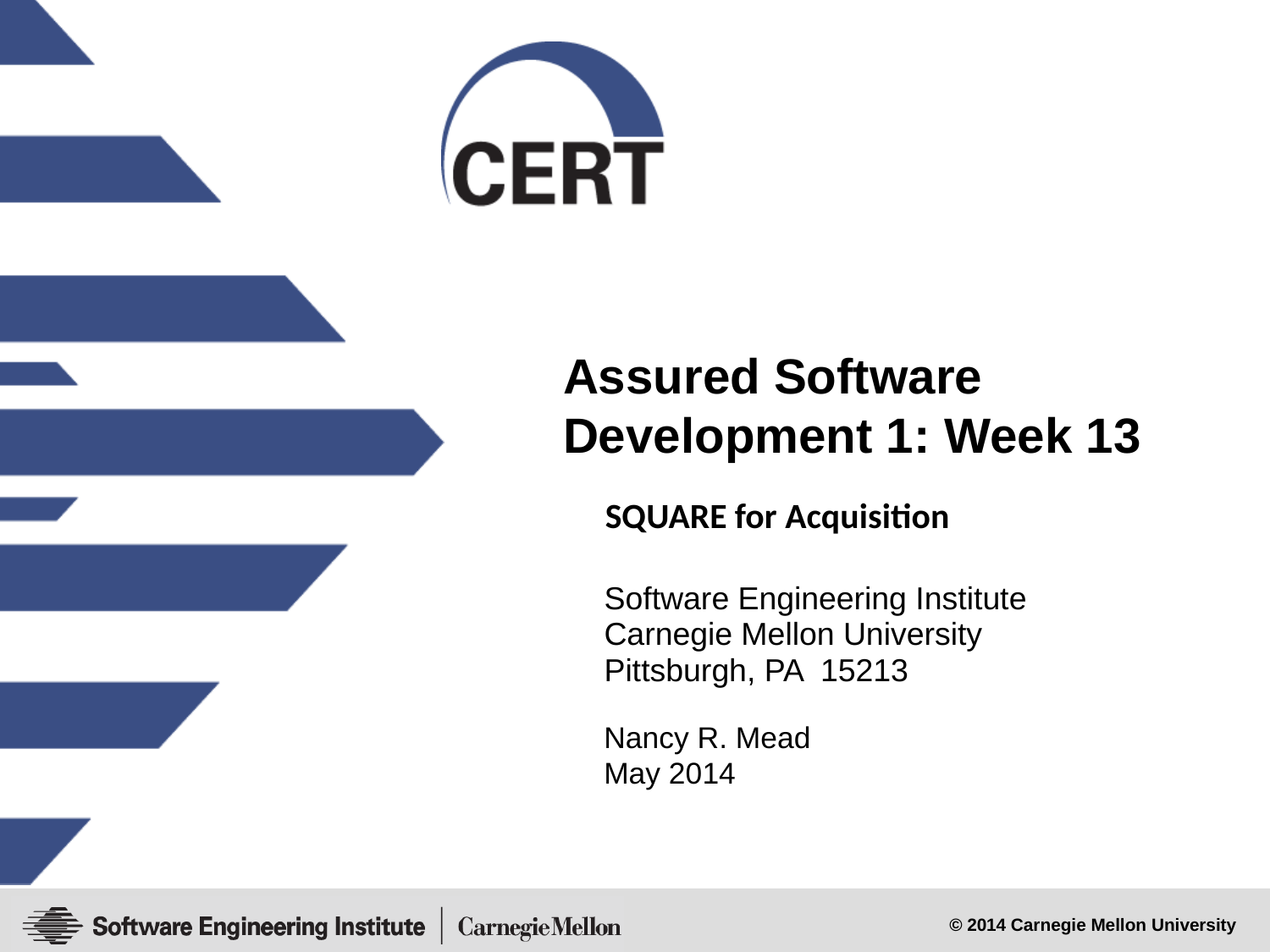

Assured Software Development 1: Week 13
SQUARE for Acquisition
Nancy R. Mead
May 2014